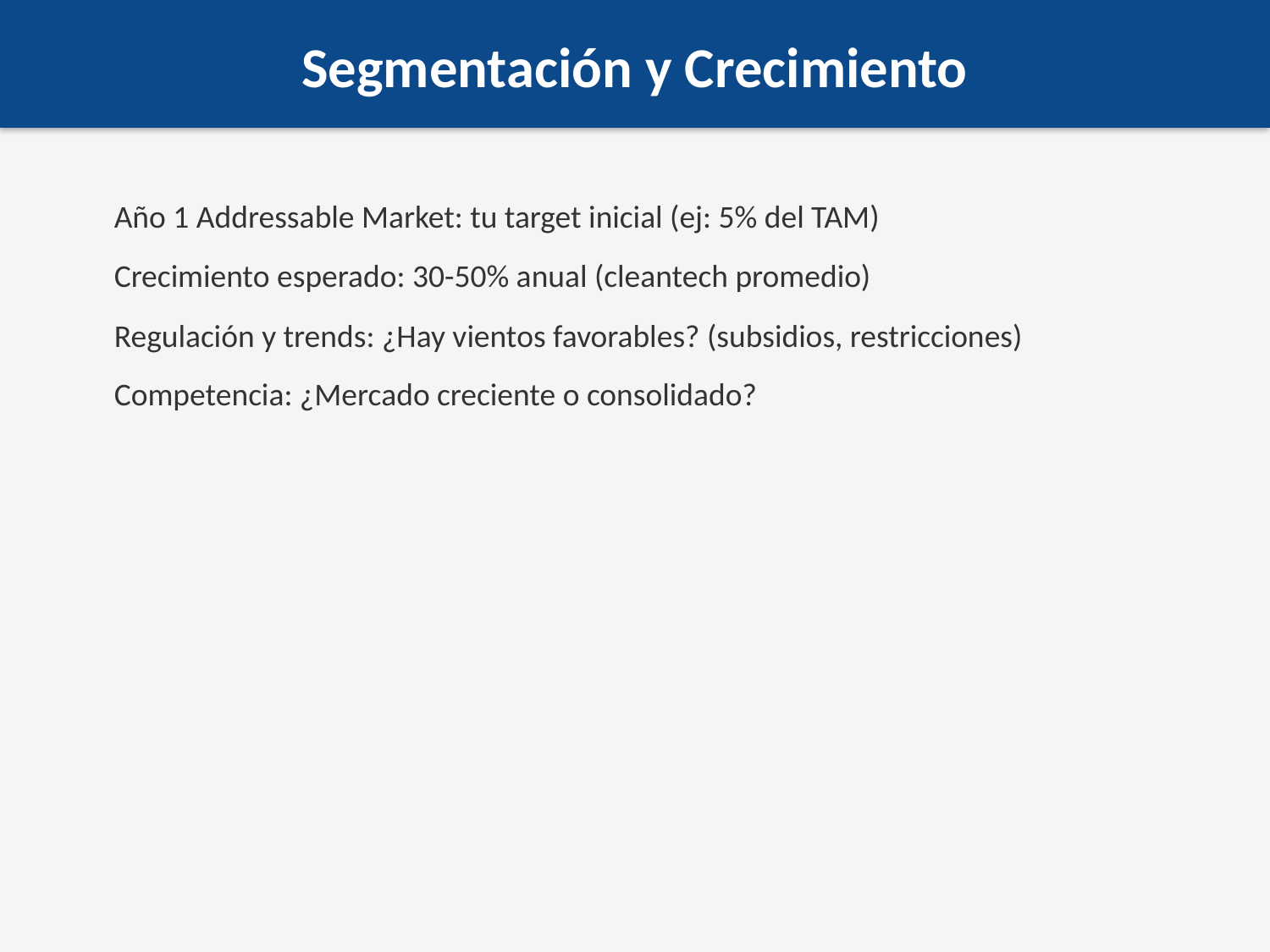

Segmentación y Crecimiento
Año 1 Addressable Market: tu target inicial (ej: 5% del TAM)
Crecimiento esperado: 30-50% anual (cleantech promedio)
Regulación y trends: ¿Hay vientos favorables? (subsidios, restricciones)
Competencia: ¿Mercado creciente o consolidado?